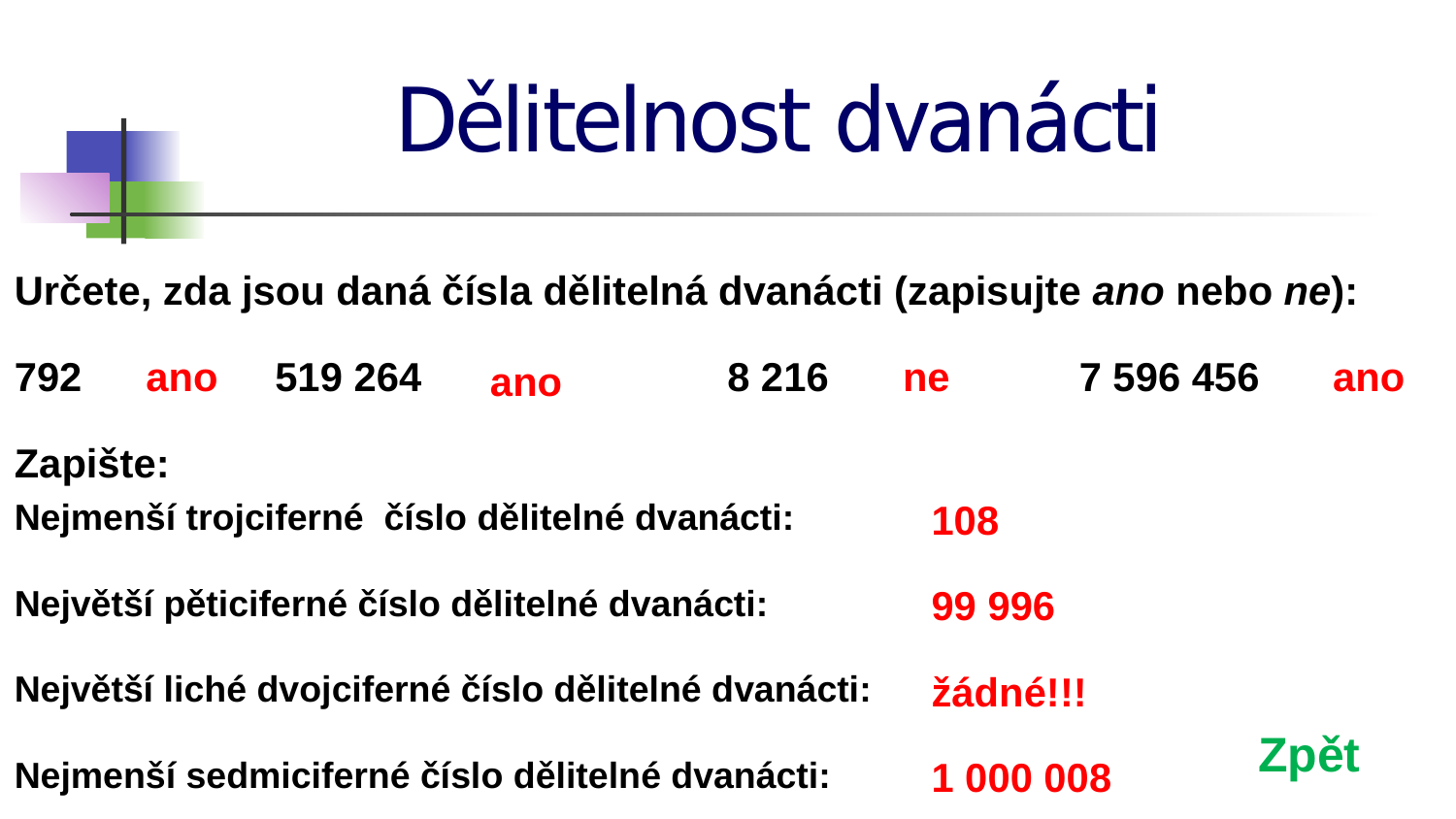

# Dělitelnost dvanácti
Určete, zda jsou daná čísla dělitelná dvanácti (zapisujte ano nebo ne):
792
ano
519 264
8 216
ne
7 596 456
ano
ano
Zapište:
Nejmenší trojciferné  číslo dělitelné dvanácti:
108
Největší pěticiferné číslo dělitelné dvanácti:
99 996
Největší liché dvojciferné číslo dělitelné dvanácti:
žádné!!!
Zpět
Nejmenší sedmiciferné číslo dělitelné dvanácti:
1 000 008